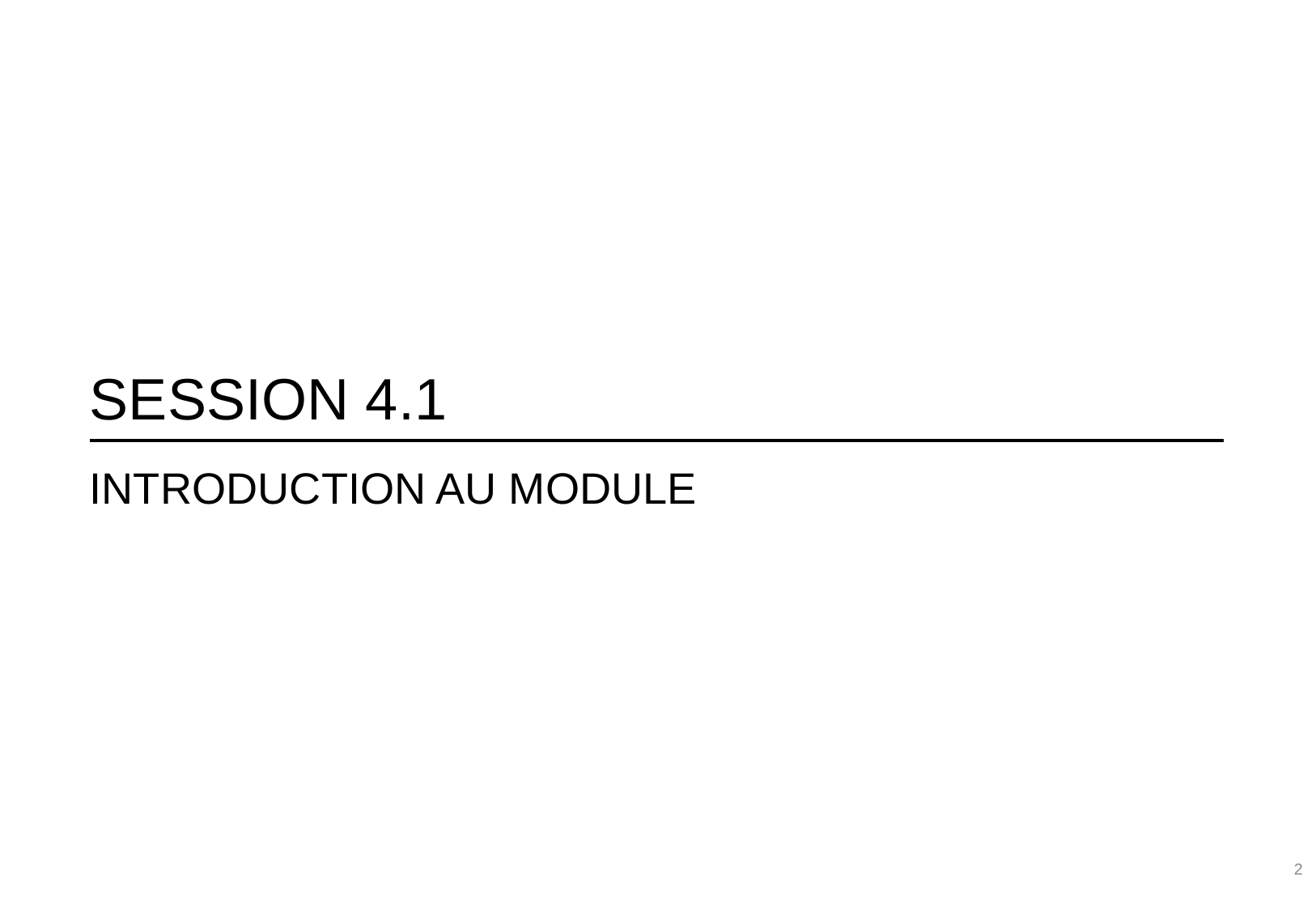

# Session 4.1
Introduction au module
2